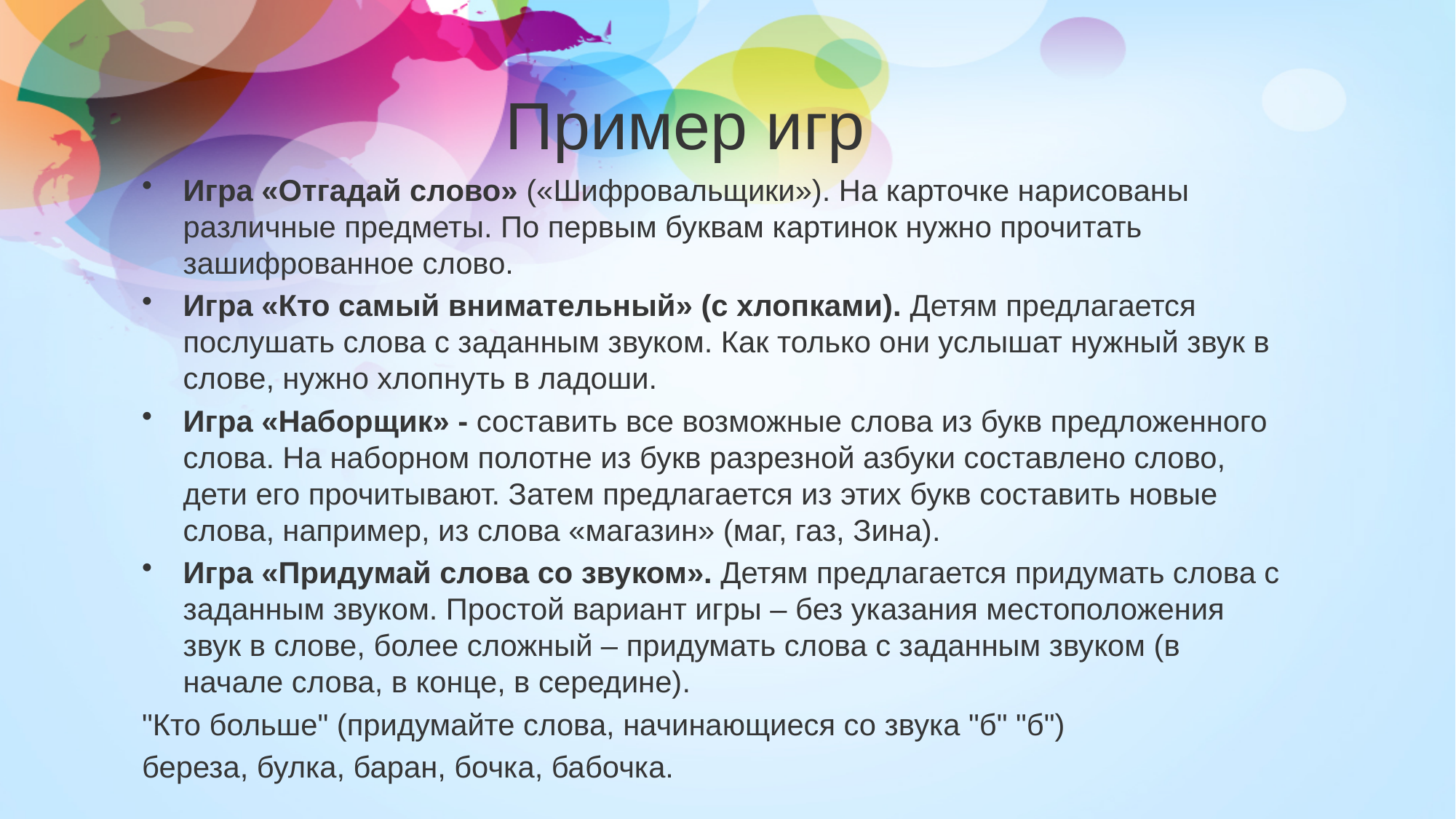

# Пример игр
Игра «Отгадай слово» («Шифровальщики»). На карточке нарисованы различные предметы. По первым буквам картинок нужно прочитать зашифрованное слово.
Игра «Кто самый внимательный» (с хлопками). Детям предлагается послушать слова с заданным звуком. Как только они услышат нужный звук в слове, нужно хлопнуть в ладоши.
Игра «Наборщик» - составить все возможные слова из букв предложенного слова. На наборном полотне из букв разрезной азбуки составлено слово, дети его прочитывают. Затем предлагается из этих букв составить новые слова, например, из слова «магазин» (маг, газ, Зина).
Игра «Придумай слова со звуком». Детям предлагается придумать слова с заданным звуком. Простой вариант игры – без указания местоположения звук в слове, более сложный – придумать слова с заданным звуком (в начале слова, в конце, в середине).
"Кто больше" (придумайте слова, начинающиеся со звука "б" "б")
береза, булка, баран, бочка, бабочка.